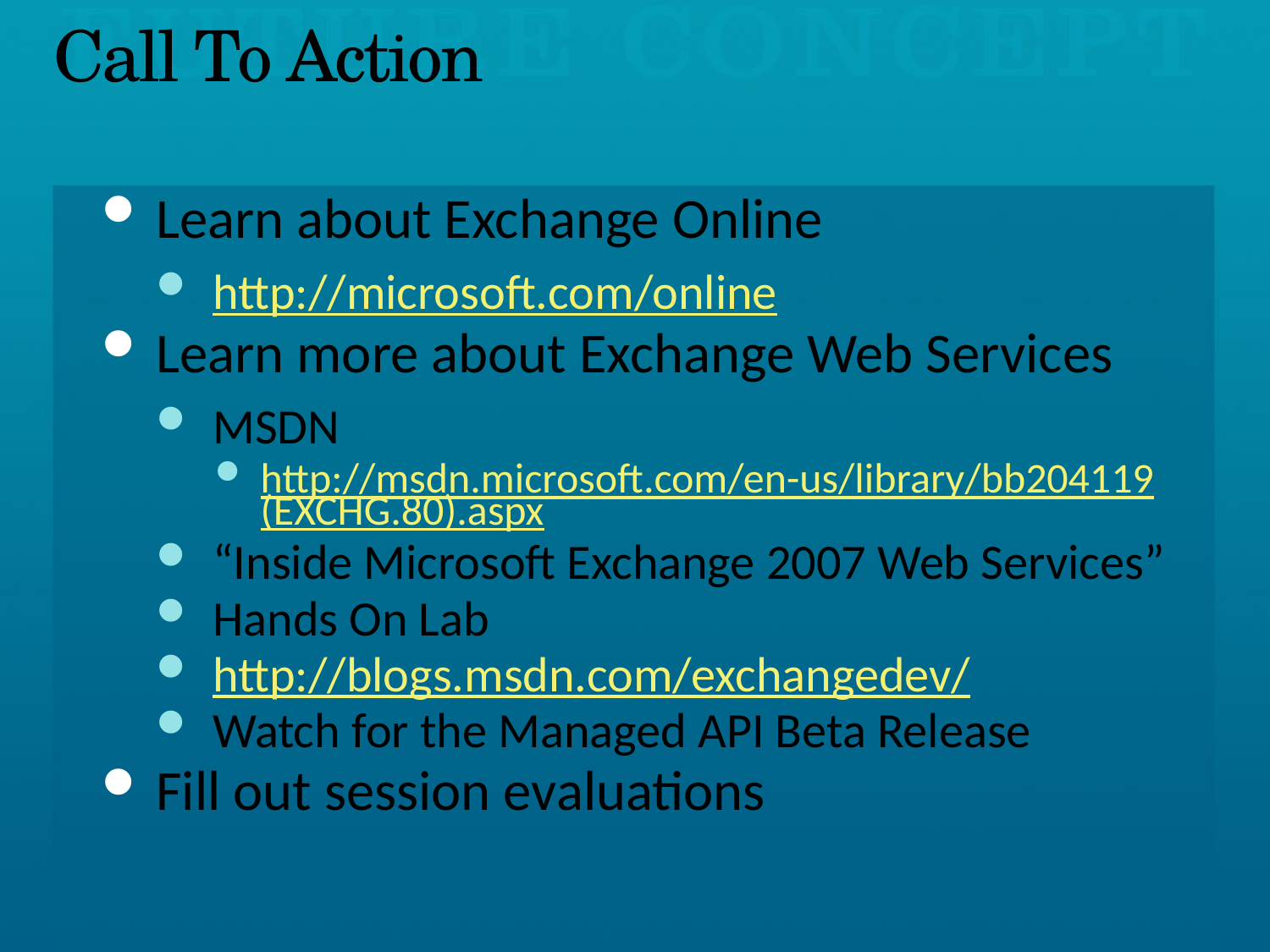

# Call To Action
Learn about Exchange Online
http://microsoft.com/online
Learn more about Exchange Web Services
MSDN
http://msdn.microsoft.com/en-us/library/bb204119(EXCHG.80).aspx
“Inside Microsoft Exchange 2007 Web Services”
Hands On Lab
http://blogs.msdn.com/exchangedev/
Watch for the Managed API Beta Release
Fill out session evaluations